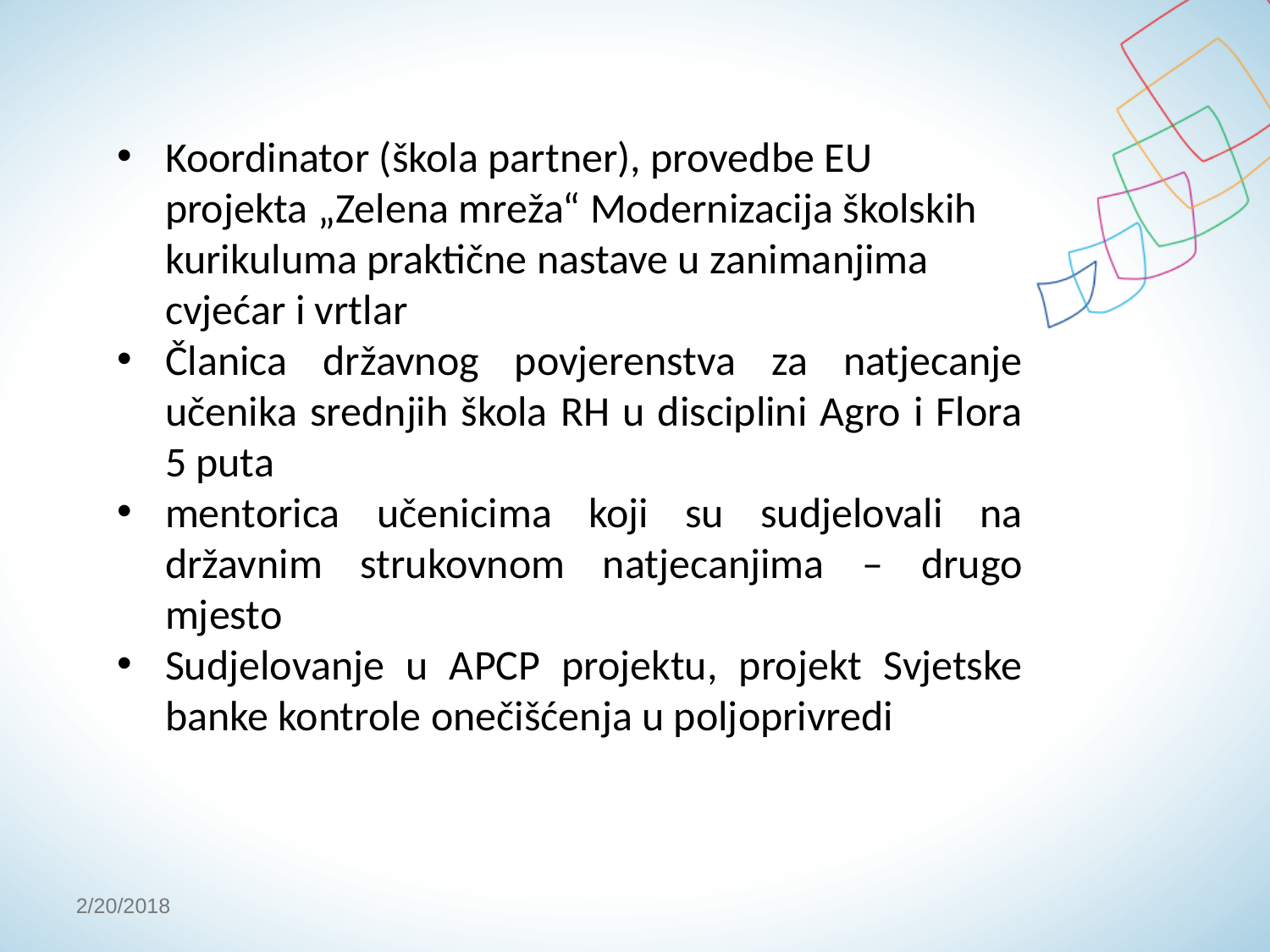

Koordinator (škola partner), provedbe EU projekta „Zelena mreža“ Modernizacija školskih kurikuluma praktične nastave u zanimanjima cvjećar i vrtlar
Članica državnog povjerenstva za natjecanje učenika srednjih škola RH u disciplini Agro i Flora 5 puta
mentorica učenicima koji su sudjelovali na državnim strukovnom natjecanjima – drugo mjesto
Sudjelovanje u APCP projektu, projekt Svjetske banke kontrole onečišćenja u poljoprivredi